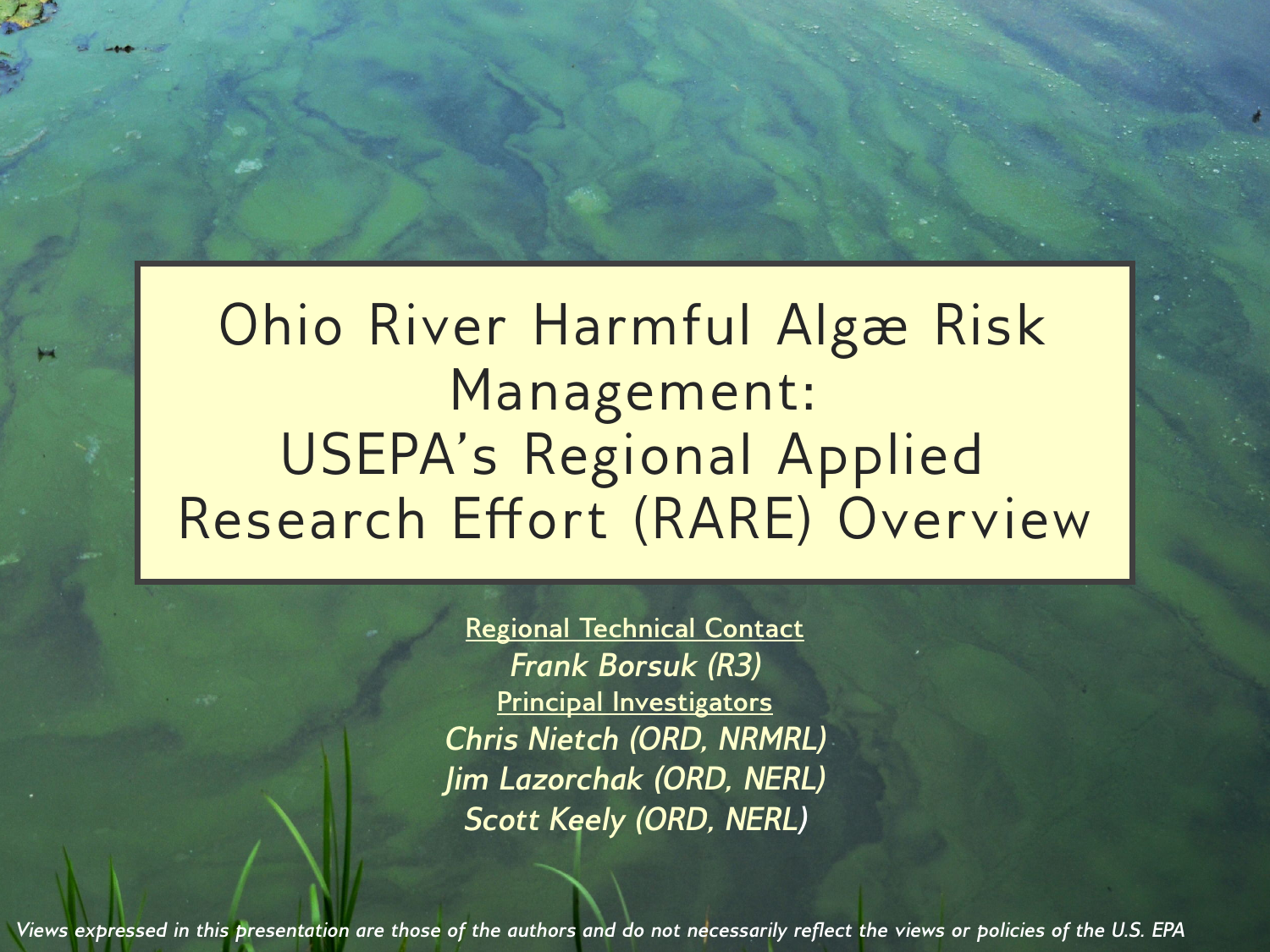

# Ohio River Harmful Algae Risk Management: USEPA’s Regional Applied Research Effort (Rare) Overview
Regional Technical Contact
Frank Borsuk (R3)
Principal Investigators
Chris Nietch (ORD, NRMRL)
Jim Lazorchak (ORD, NERL)
Scott Keely (ORD, NERL)

Views expressed in this presentation are those of the authors and do not necessarily reflect the views or policies of the U.S. EPA